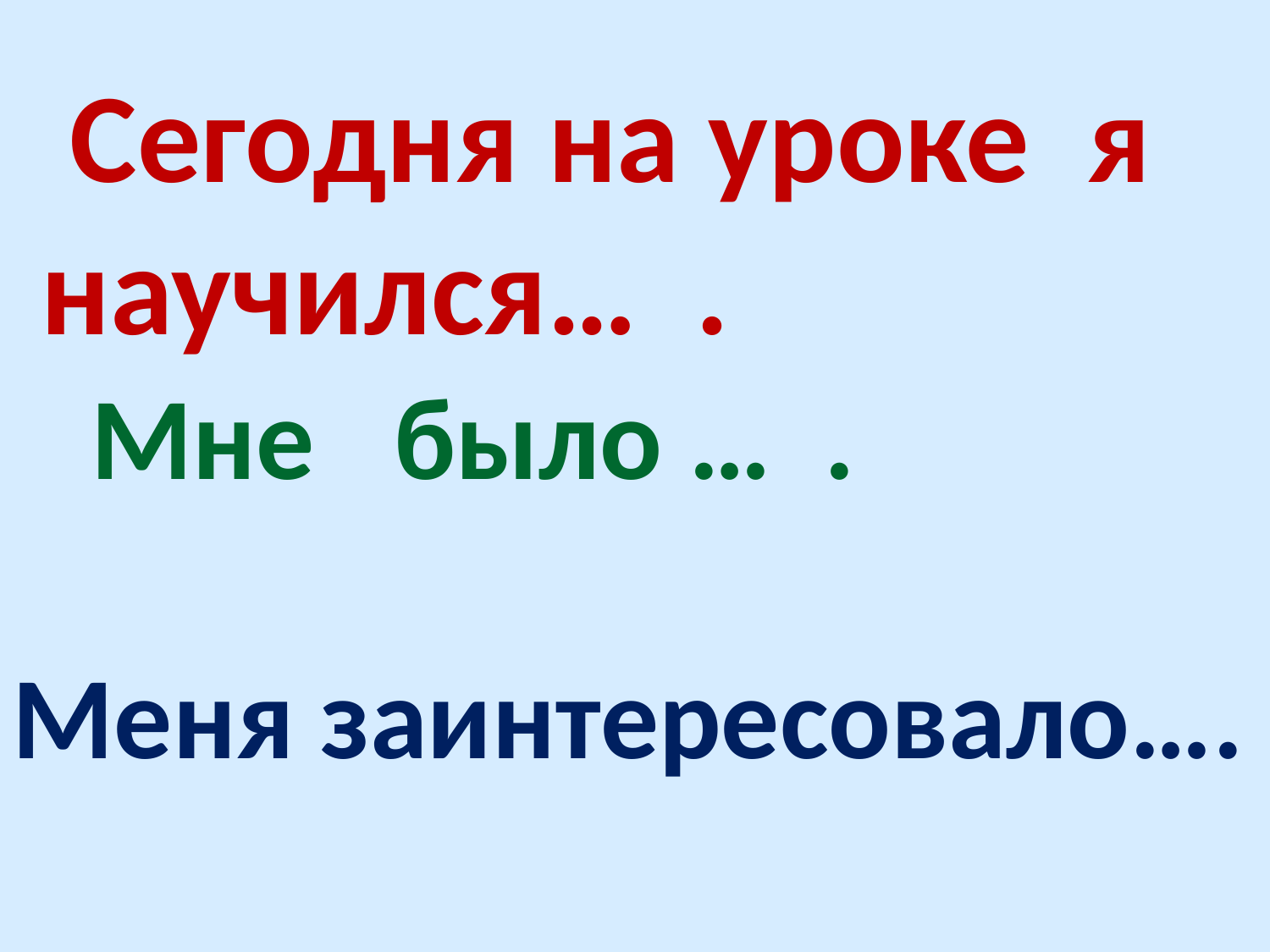

Сегодня на уроке  я     научился…  .

   Мне   было …  .

Меня заинтересовало….